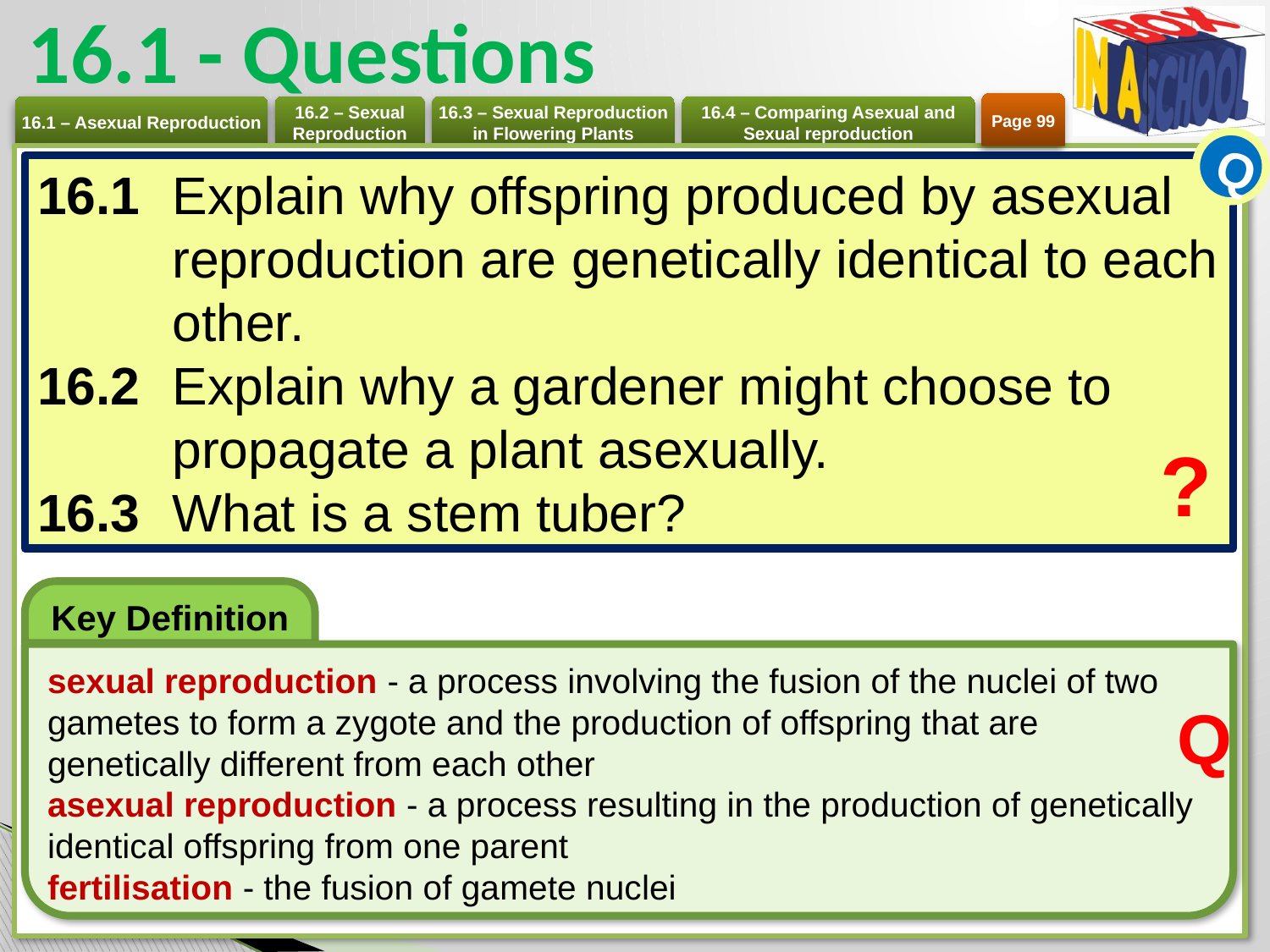

# 16.1 - Questions
Page 99
Q
16.1 	Explain why offspring produced by asexual reproduction are genetically identical to each other.
16.2 	Explain why a gardener might choose to propagate a plant asexually.
16.3 	What is a stem tuber?
?
Key Definition

sexual reproduction - a process involving the fusion of the nuclei of two gametes to form a zygote and the production of offspring that are genetically different from each other
asexual reproduction - a process resulting in the production of genetically identical offspring from one parent
fertilisation - the fusion of gamete nuclei
Q